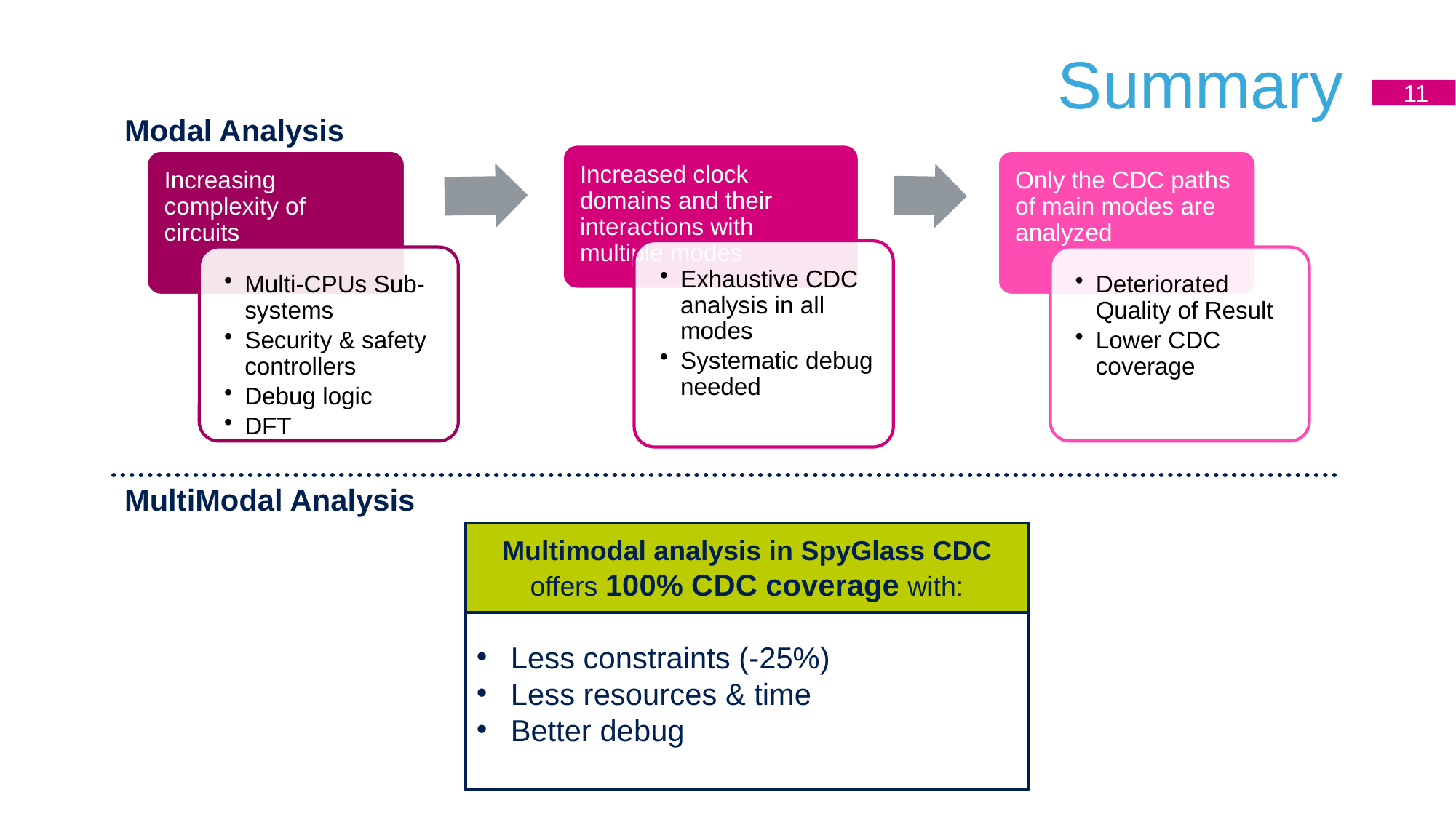

# Summary
11
Modal Analysis
Increasing complexity of circuits
Multi-CPUs Sub-systems
Security & safety controllers
Debug logic
DFT

Increased clock domains and their interactions with multiple modes
Exhaustive CDC analysis in all modes
Systematic debug needed

Only the CDC paths of main modes are analyzed
Deteriorated Quality of Result
Lower CDC coverage
MultiModal Analysis
Multimodal analysis in SpyGlass CDC offers 100% CDC coverage with:

Less constraints (-25%)
Less resources & time
Better debug